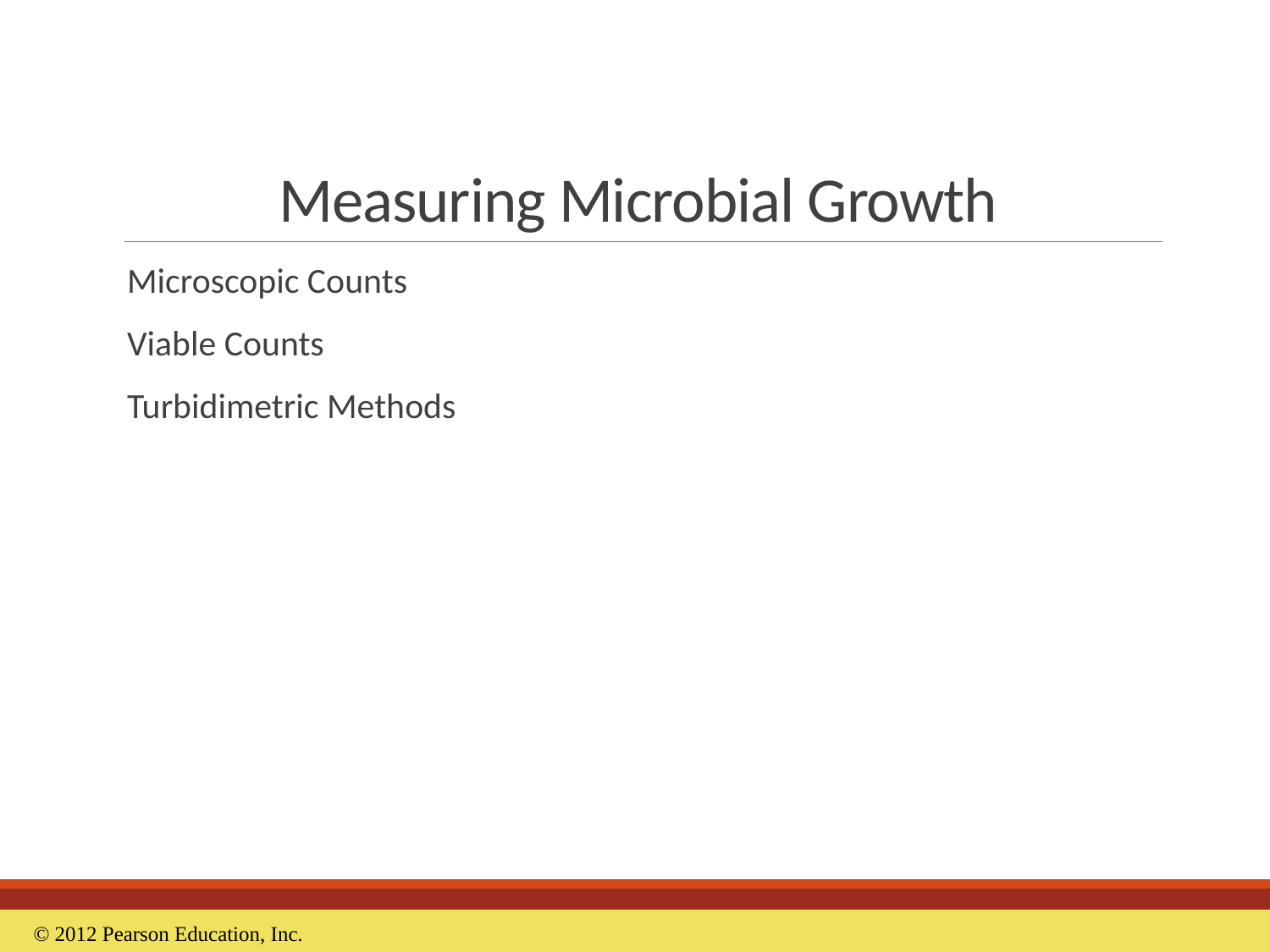

# Measuring Microbial Growth
Microscopic Counts
Viable Counts
Turbidimetric Methods

© 2012 Pearson Education, Inc.